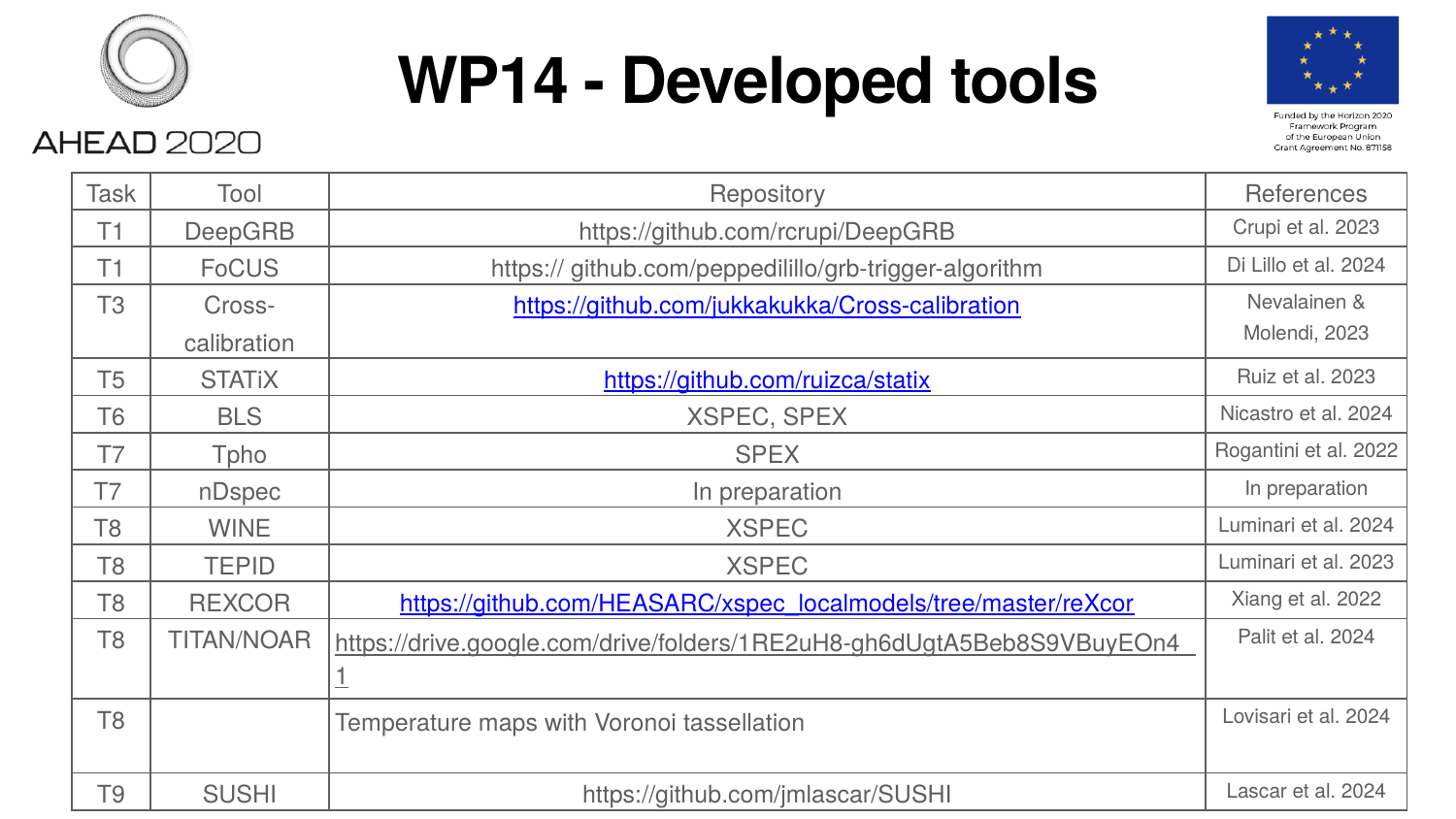

# WP14 - Developed tools
| Task | Tool | Repository | References |
| --- | --- | --- | --- |
| T1 | DeepGRB | https://github.com/rcrupi/DeepGRB | Crupi et al. 2023 |
| T1 | FoCUS | https:// github.com/peppedilillo/grb-trigger-algorithm | Di Lillo et al. 2024 |
| T3 | Cross-calibration | https://github.com/jukkakukka/Cross-calibration | Nevalainen & Molendi, 2023 |
| T5 | STATiX | https://github.com/ruizca/statix | Ruiz et al. 2023 |
| T6 | BLS | XSPEC, SPEX | Nicastro et al. 2024 |
| T7 | Tpho | SPEX | Rogantini et al. 2022 |
| T7 | nDspec | In preparation | In preparation |
| T8 | WINE | XSPEC | Luminari et al. 2024 |
| T8 | TEPID | XSPEC | Luminari et al. 2023 |
| T8 | REXCOR | https://github.com/HEASARC/xspec\_localmodels/tree/master/reXcor | Xiang et al. 2022 |
| T8 | TITAN/NOAR | https://drive.google.com/drive/folders/1RE2uH8-gh6dUgtA5Beb8S9VBuyEOn4\_1 | Palit et al. 2024 |
| T8 |  | Temperature maps with Voronoi tassellation | Lovisari et al. 2024 |
| T9 | SUSHI | https://github.com/jmlascar/SUSHI | Lascar et al. 2024 |